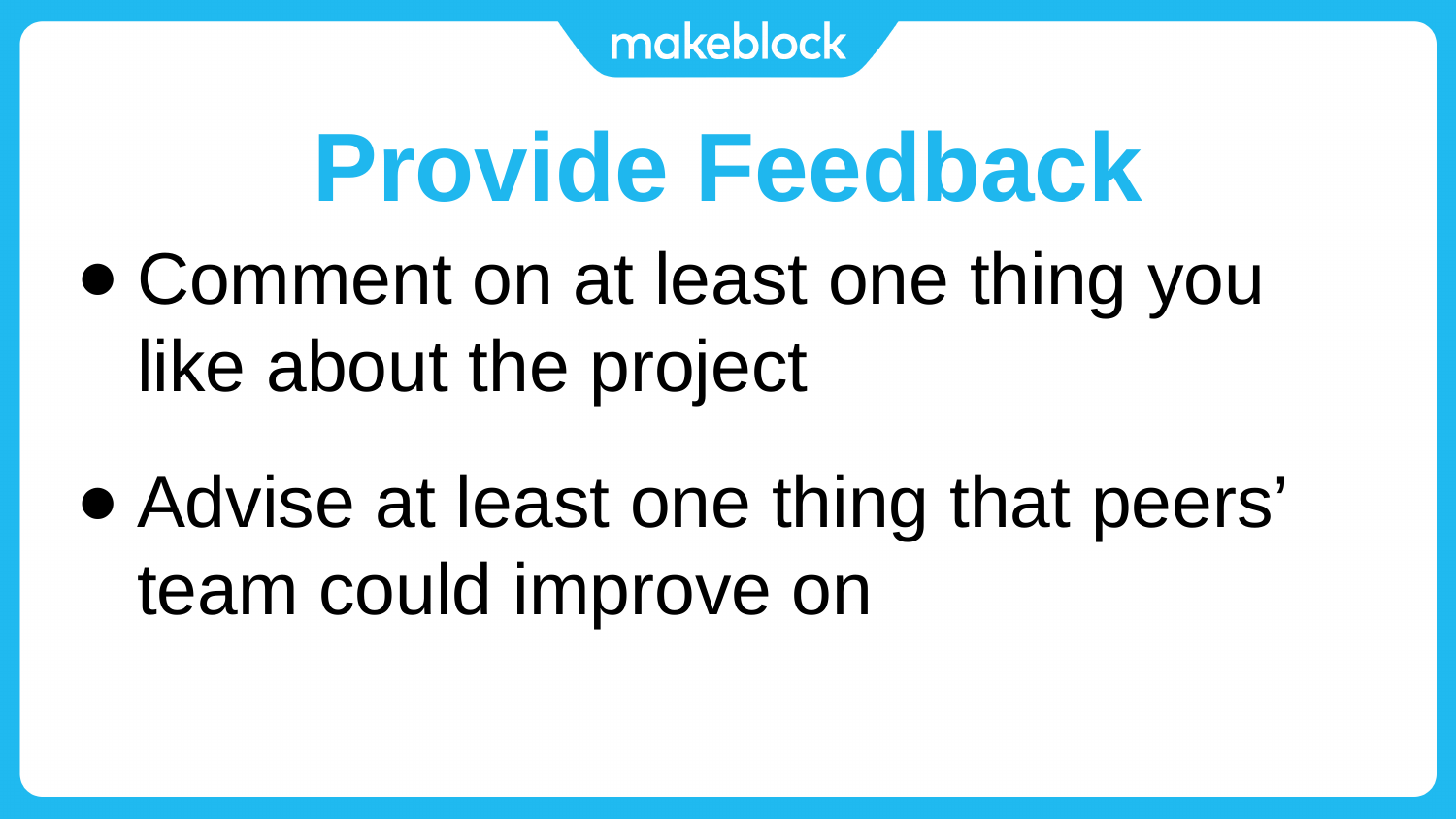

# Provide Feedback
Comment on at least one thing you like about the project
Advise at least one thing that peers’ team could improve on